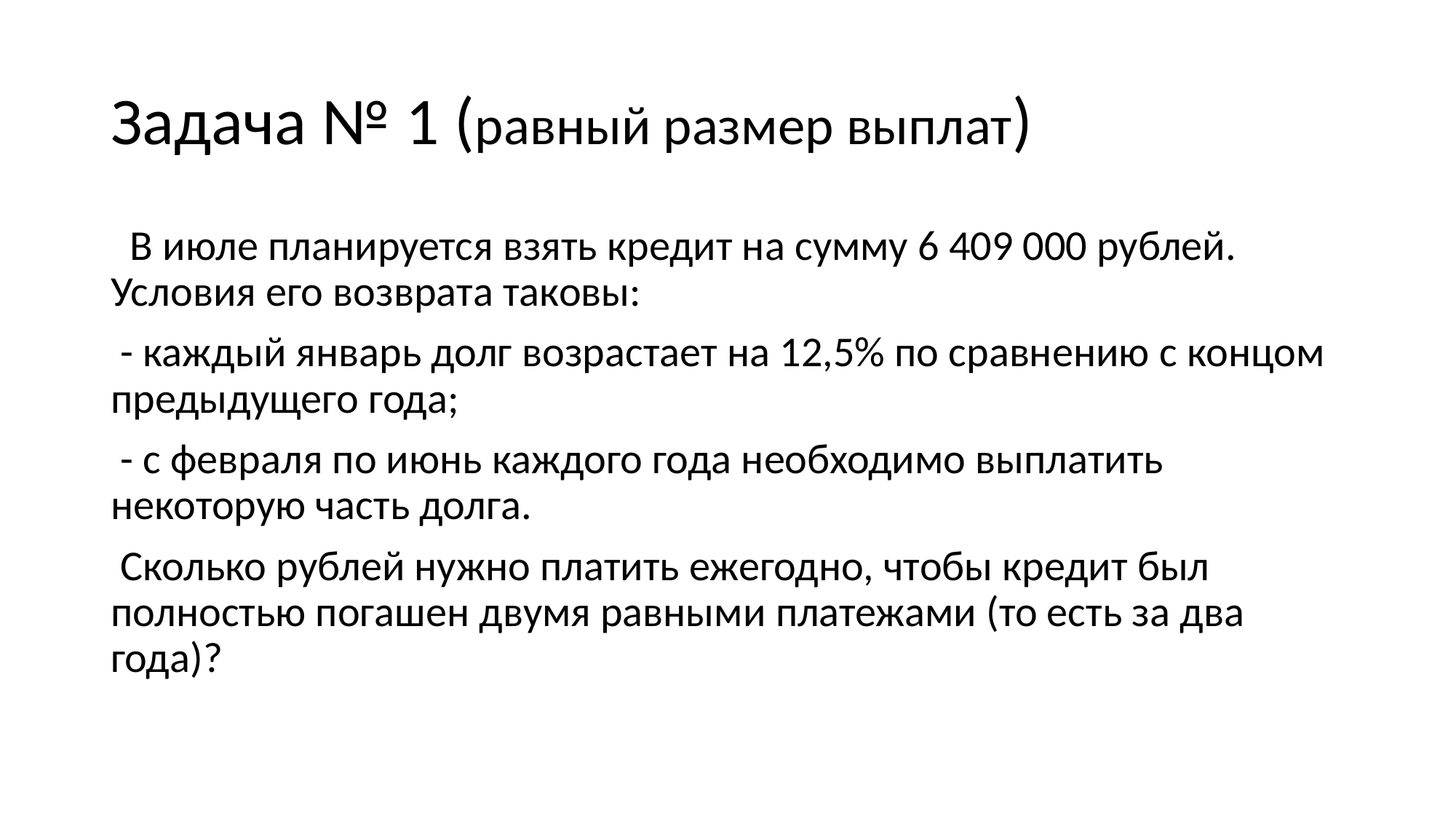

# Задача № 1 (равный размер выплат)
  В июле планируется взять кредит на сумму 6 409 000 рублей. Условия его возврата таковы:
 - каждый январь долг возрастает на 12,5% по сравнению с концом предыдущего года;
 - с февраля по июнь каждого года необходимо выплатить некоторую часть долга.
 Сколько рублей нужно платить ежегодно, чтобы кредит был полностью погашен двумя равными платежами (то есть за два года)?